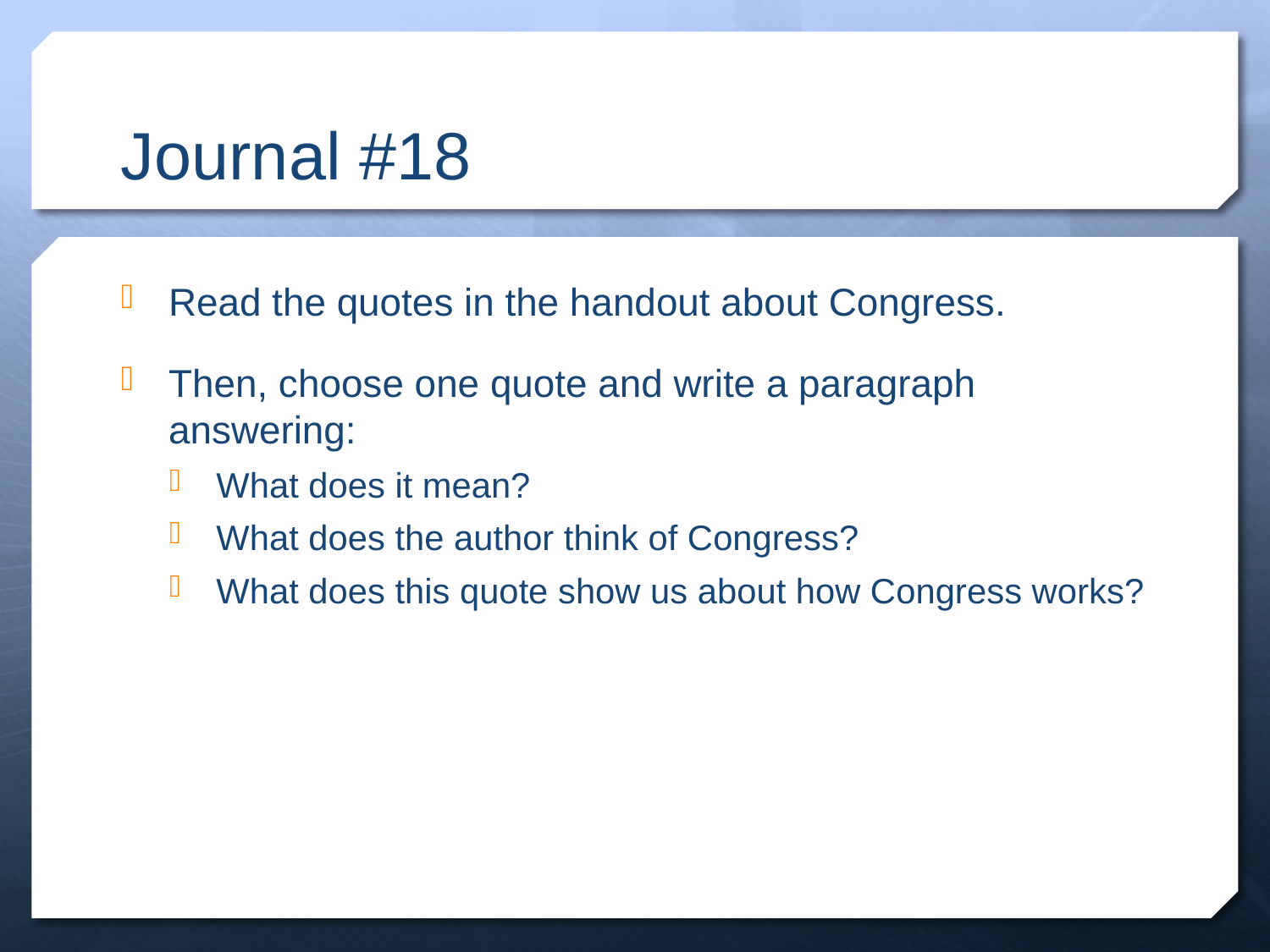

# Journal #18
Read the quotes in the handout about Congress.
Then, choose one quote and write a paragraph answering:
What does it mean?
What does the author think of Congress?
What does this quote show us about how Congress works?